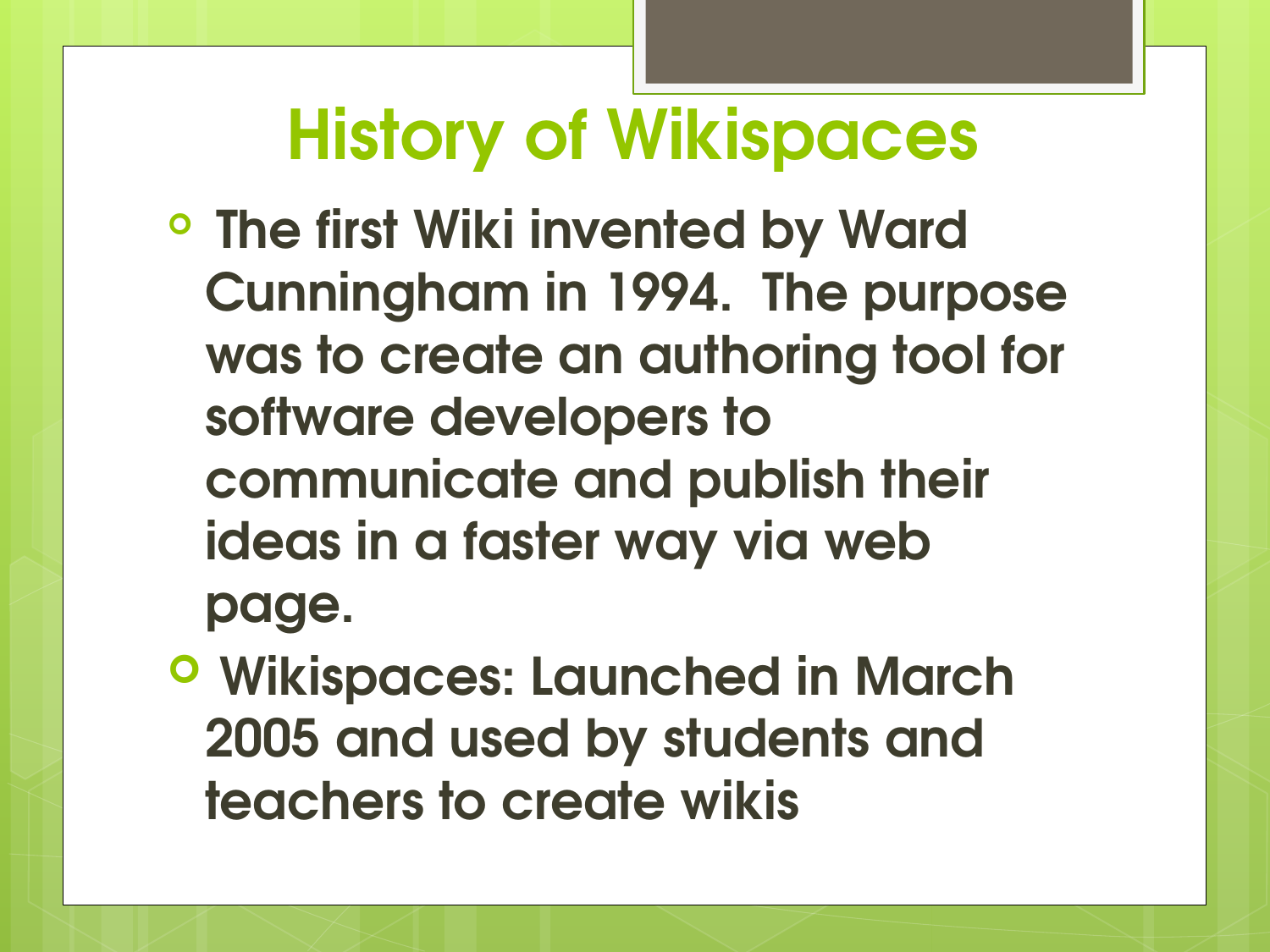

# History of Wikispaces
 The first Wiki invented by Ward Cunningham in 1994.  The purpose was to create an authoring tool for software developers to communicate and publish their ideas in a faster way via web page.
 Wikispaces: Launched in March 2005 and used by students and teachers to create wikis